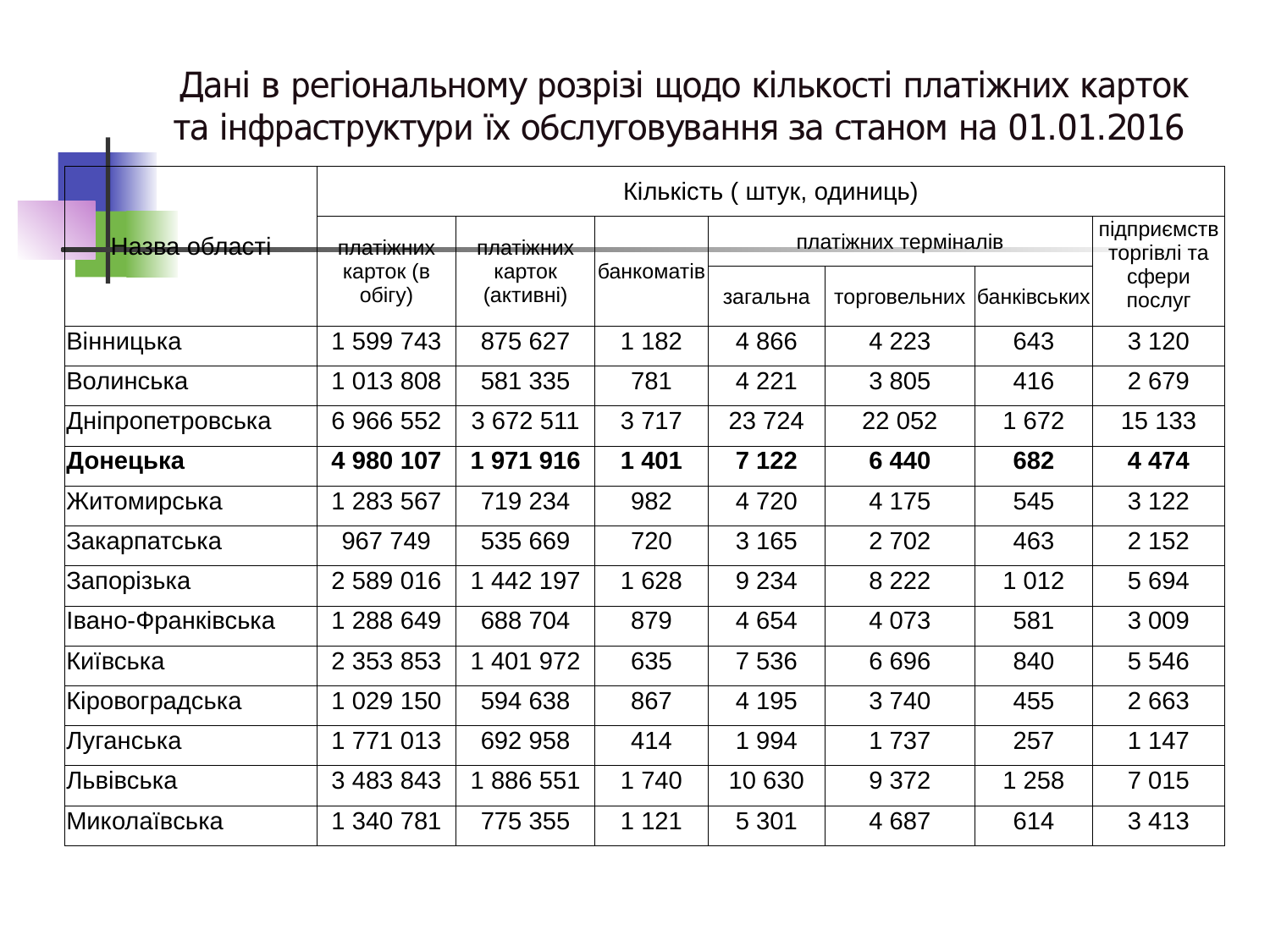

Дані в регіональному розрізі щодо кількості платіжних карток та інфраструктури їх обслуговування за станом на 01.01.2016
| Назва області | Кількість ( штук, одиниць) |  |  |  |  |  |  |
| --- | --- | --- | --- | --- | --- | --- | --- |
|  | платіжних карток (в обігу) | платіжних карток (активні) | банкоматів | платіжних терміналів |  |  | підприємств торгівлі та сфери послуг |
|  |  |  |  | загальна | торговельних | банківських |  |
| Вінницька | 1 599 743 | 875 627 | 1 182 | 4 866 | 4 223 | 643 | 3 120 |
| Волинська | 1 013 808 | 581 335 | 781 | 4 221 | 3 805 | 416 | 2 679 |
| Дніпропетровська | 6 966 552 | 3 672 511 | 3 717 | 23 724 | 22 052 | 1 672 | 15 133 |
| Донецька | 4 980 107 | 1 971 916 | 1 401 | 7 122 | 6 440 | 682 | 4 474 |
| Житомирська | 1 283 567 | 719 234 | 982 | 4 720 | 4 175 | 545 | 3 122 |
| Закарпатська | 967 749 | 535 669 | 720 | 3 165 | 2 702 | 463 | 2 152 |
| Запорізька | 2 589 016 | 1 442 197 | 1 628 | 9 234 | 8 222 | 1 012 | 5 694 |
| Івано-Франківська | 1 288 649 | 688 704 | 879 | 4 654 | 4 073 | 581 | 3 009 |
| Київська | 2 353 853 | 1 401 972 | 635 | 7 536 | 6 696 | 840 | 5 546 |
| Кіровоградська | 1 029 150 | 594 638 | 867 | 4 195 | 3 740 | 455 | 2 663 |
| Луганська | 1 771 013 | 692 958 | 414 | 1 994 | 1 737 | 257 | 1 147 |
| Львівська | 3 483 843 | 1 886 551 | 1 740 | 10 630 | 9 372 | 1 258 | 7 015 |
| Миколаївська | 1 340 781 | 775 355 | 1 121 | 5 301 | 4 687 | 614 | 3 413 |